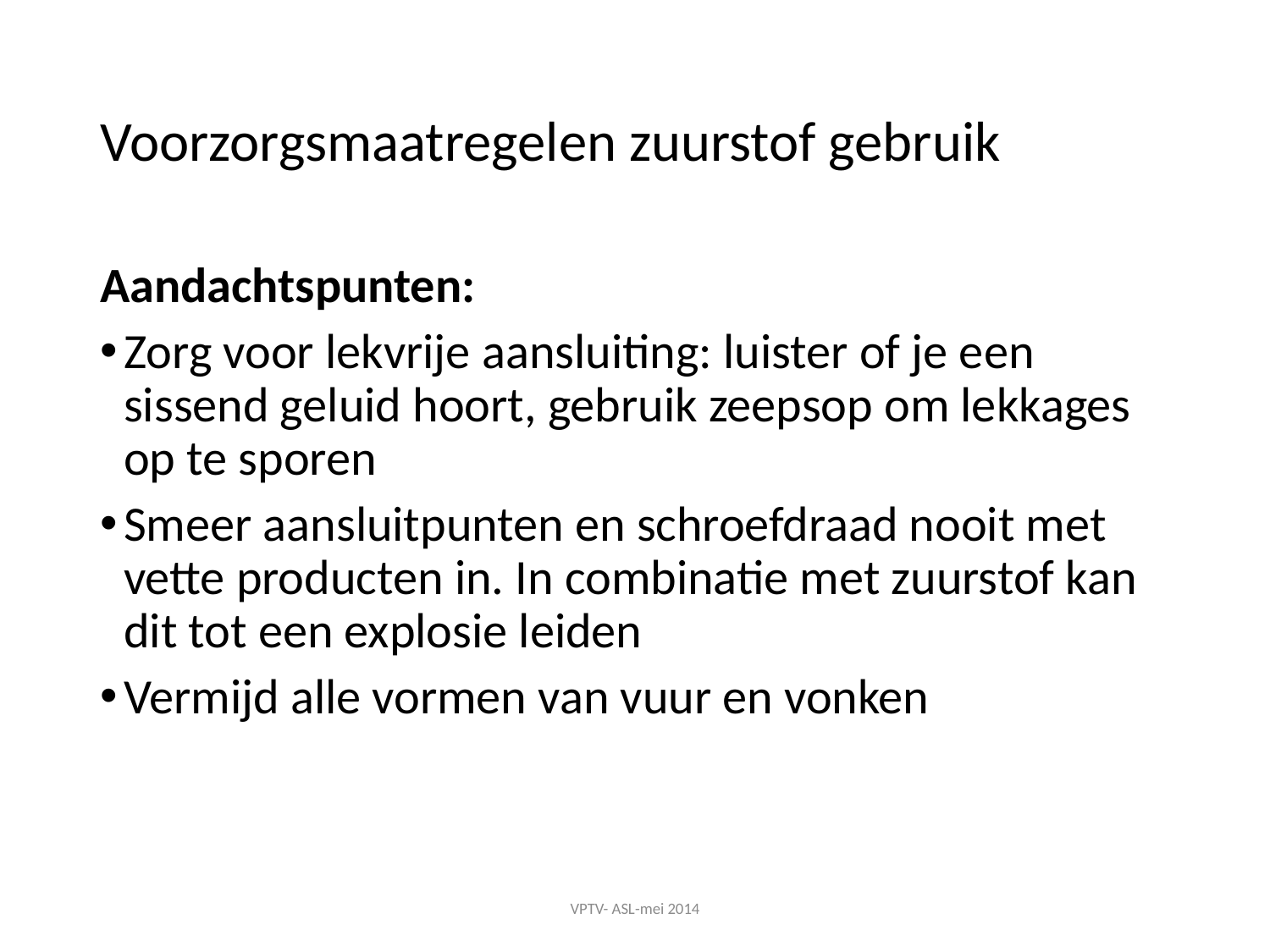

# Voorzorgsmaatregelen zuurstof gebruik
Aandachtspunten:
Zorg voor lekvrije aansluiting: luister of je een sissend geluid hoort, gebruik zeepsop om lekkages op te sporen
Smeer aansluitpunten en schroefdraad nooit met vette producten in. In combinatie met zuurstof kan dit tot een explosie leiden
Vermijd alle vormen van vuur en vonken

VPTV- ASL-mei 2014